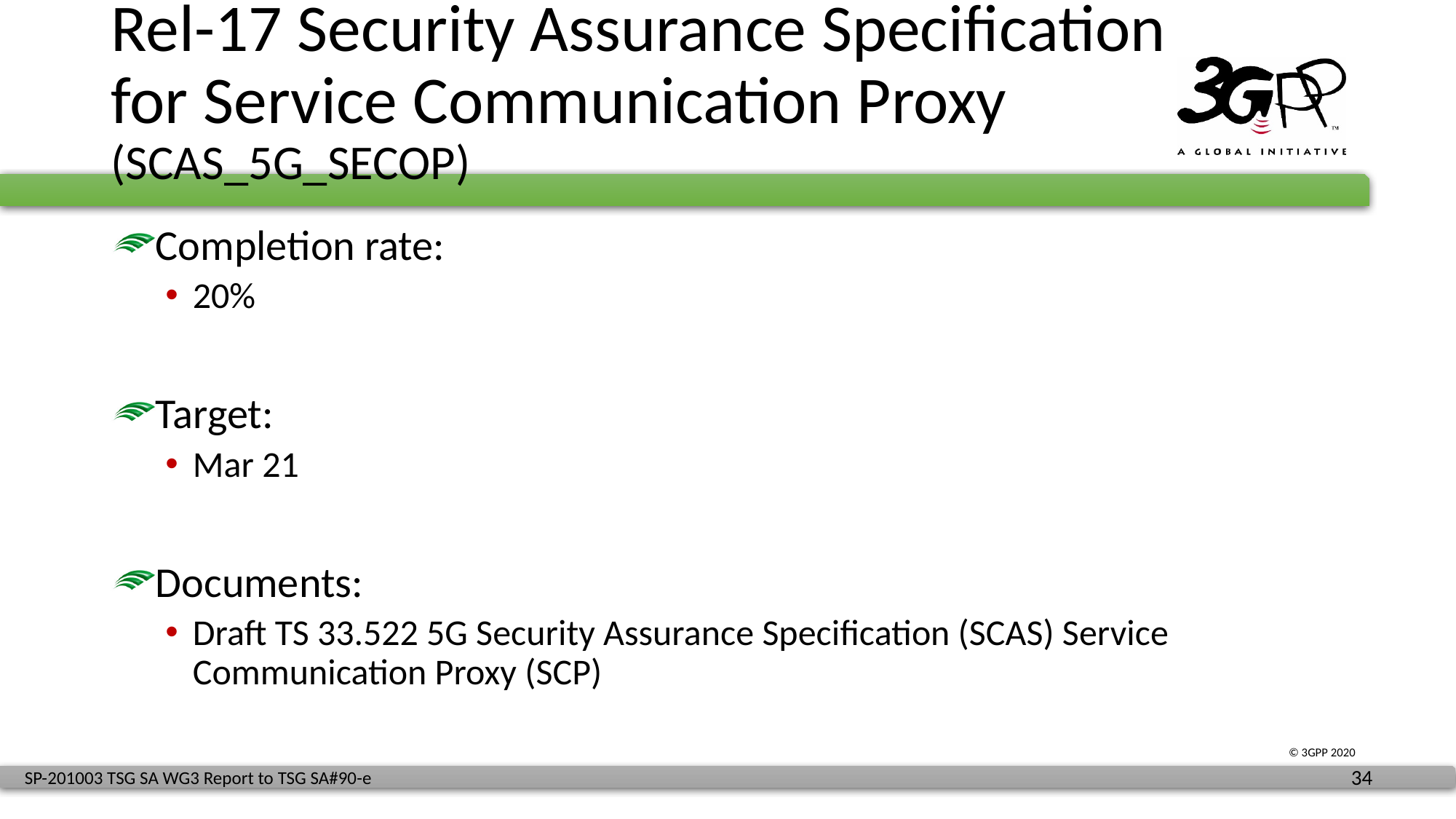

# Rel-17 Security Assurance Specification for Service Communication Proxy (SCAS_5G_SECOP)
Completion rate:
20%

Target:
Mar 21

Documents:
Draft TS 33.522 5G Security Assurance Specification (SCAS) Service Communication Proxy (SCP)